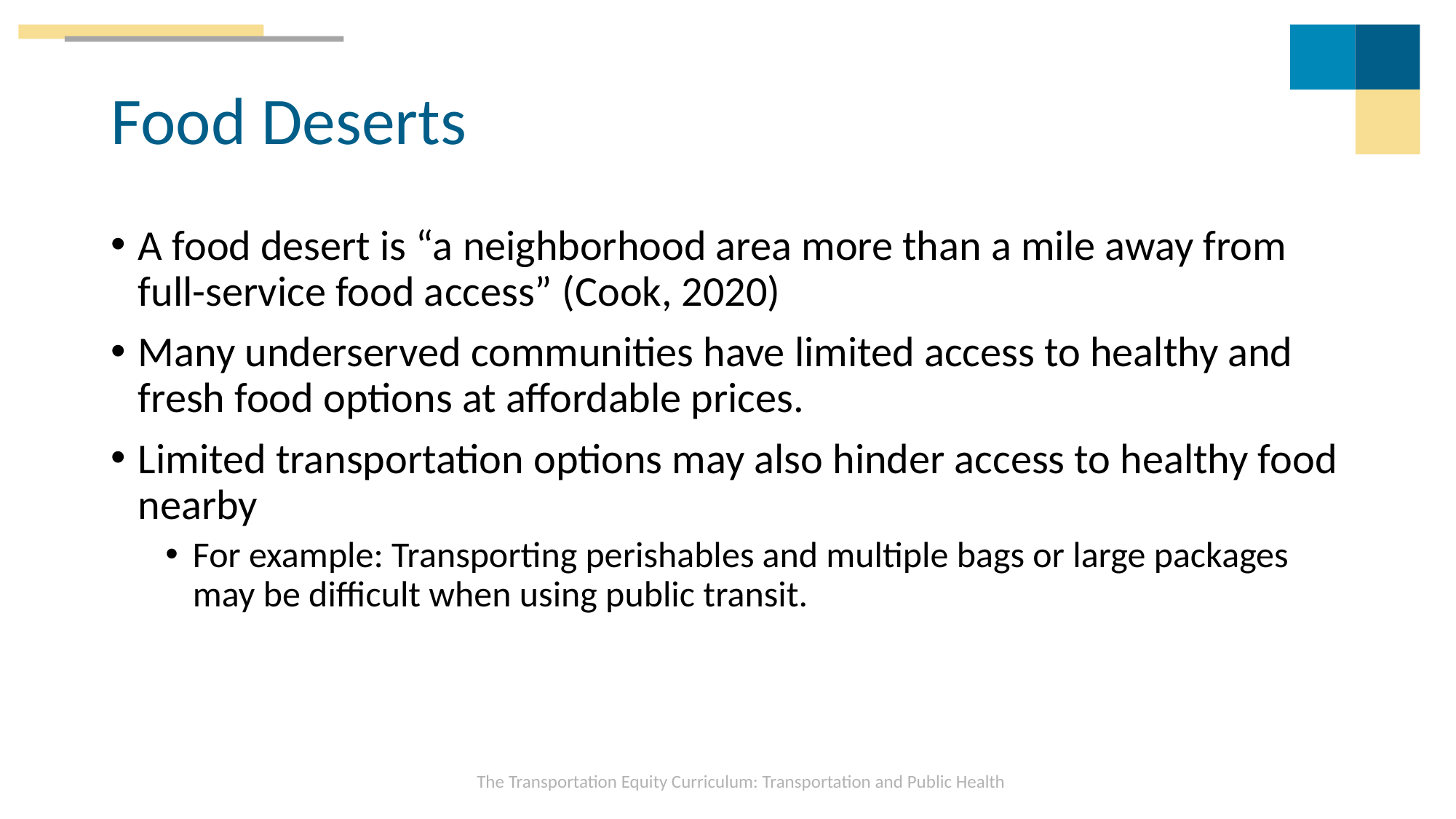

# Food Deserts
A food desert is “a neighborhood area more than a mile away from full-service food access” (Cook, 2020)
Many underserved communities have limited access to healthy and fresh food options at affordable prices.
Limited transportation options may also hinder access to healthy food nearby
For example: Transporting perishables and multiple bags or large packages may be difficult when using public transit.
The Transportation Equity Curriculum: Transportation and Public Health